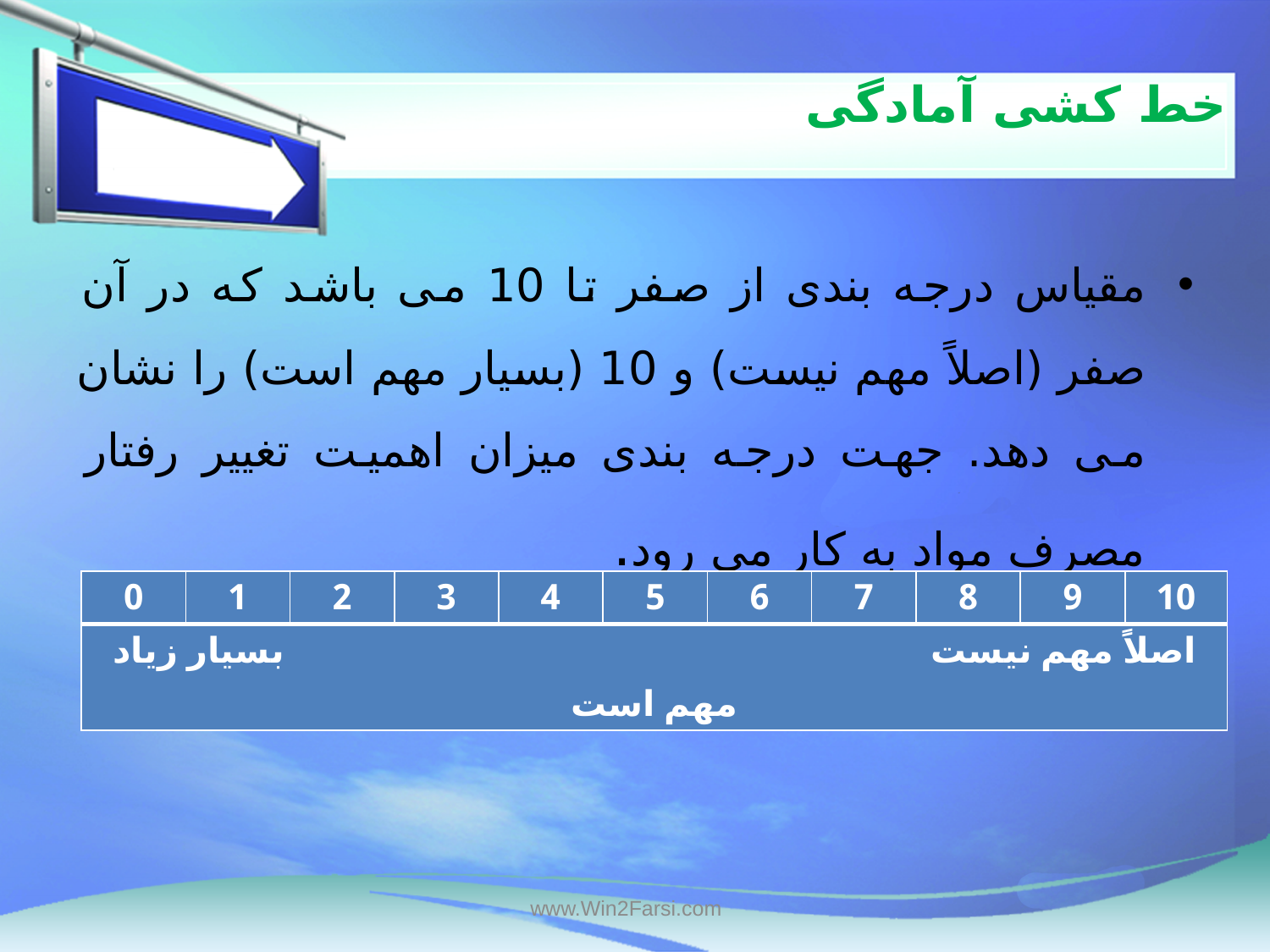

# خط کشی آمادگی
مقیاس درجه بندی از صفر تا 10 می باشد که در آن صفر (اصلاً مهم نیست) و 10 (بسیار مهم است) را نشان می دهد. جهت درجه بندی میزان اهمیت تغییر رفتار مصرف مواد به کار می رود.

| 0 | 1 | 2 | 3 | 4 | 5 | 6 | 7 | 8 | 9 | 10 |
| --- | --- | --- | --- | --- | --- | --- | --- | --- | --- | --- |
| اصلاً مهم نیست بسیار زیاد مهم است |  |  |  |  |  |  |  |  |  |  |
www.Win2Farsi.com